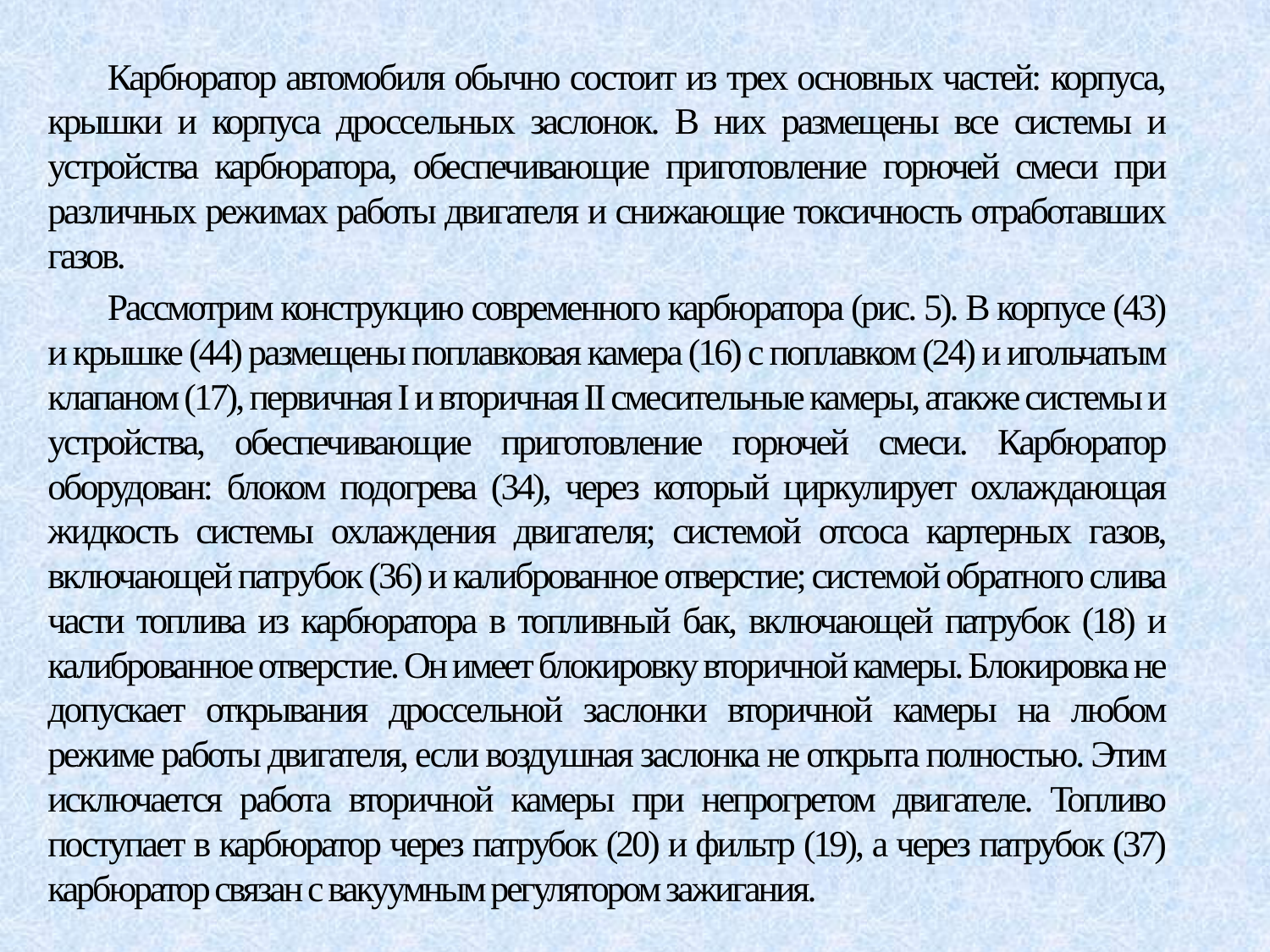

Карбюратор автомобиля обычно состоит из трех основных частей: корпуса, крышки и корпуса дроссельных заслонок. В них размещены все системы и устройства карбюратора, обеспечивающие приготовление горючей смеси при различных режимах работы двигателя и снижающие токсичность отработавших газов.
Рассмотрим конструкцию современного карбюратора (рис. 5). В корпусе (43) и крышке (44) размещены поплавковая камера (16) с поплавком (24) и игольчатым клапаном (17), первичная I и вторичная II смесительные камеры, атакже системы и устройства, обеспечивающие приготовление горючей смеси. Карбюратор оборудован: блоком подогрева (34), через который циркулирует охлаждающая жидкость системы охлаждения двигателя; системой отсоса картерных газов, включающей патрубок (36) и калиброванное отверстие; системой обратного слива части топлива из карбюратора в топливный бак, включающей патрубок (18) и калиброванное отверстие. Он имеет блокировку вторичной камеры. Блокировка не допускает открывания дроссельной заслонки вторичной камеры на любом режиме работы двигателя, если воздушная заслонка не открыта полностью. Этим исключается работа вторичной камеры при непрогретом двигателе. Топливо поступает в карбюратор через патрубок (20) и фильтр (19), а через патрубок (37) карбюратор связан с вакуумным регулятором зажигания.